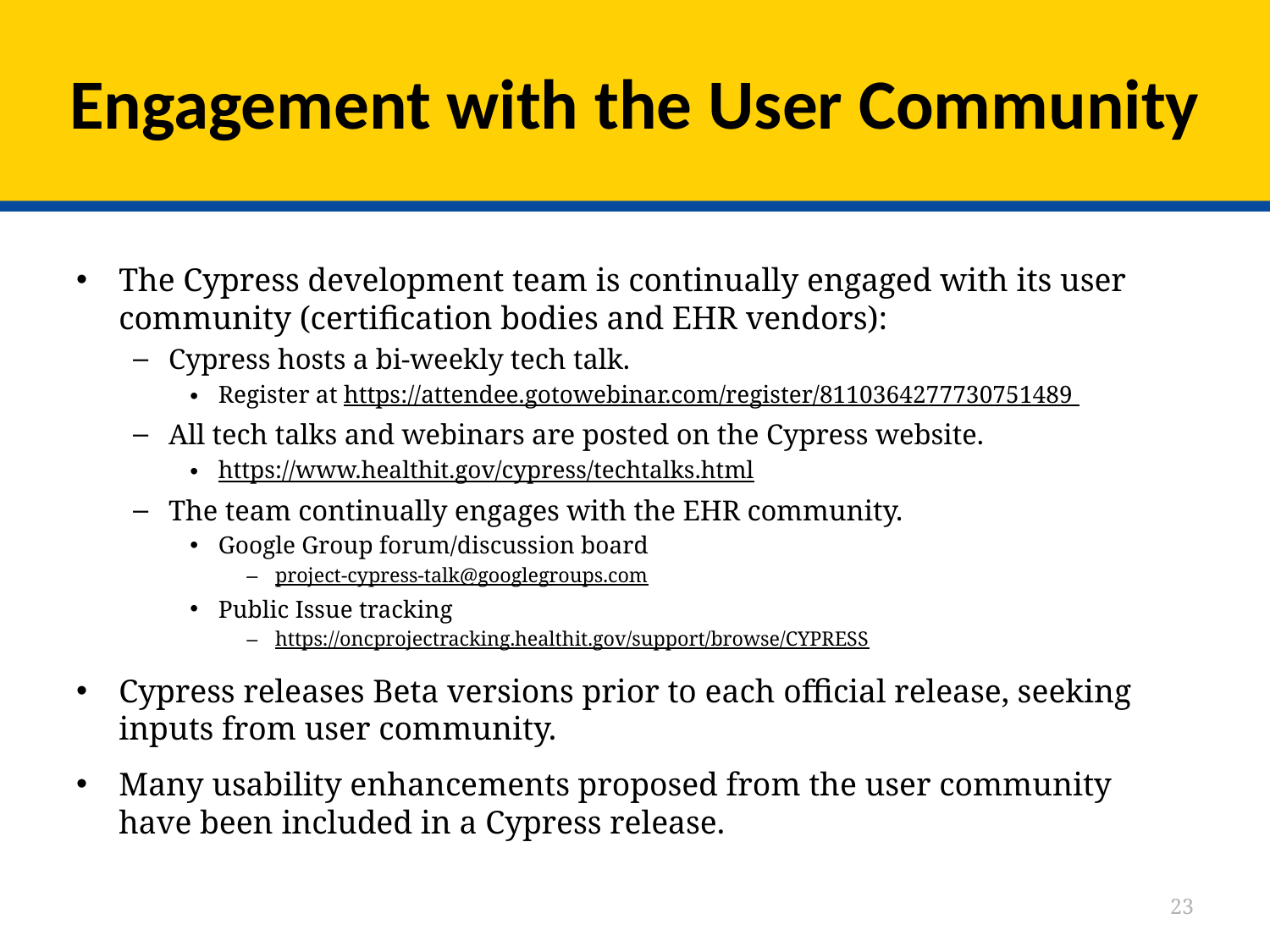

# Engagement with the User Community
The Cypress development team is continually engaged with its user community (certification bodies and EHR vendors):
Cypress hosts a bi-weekly tech talk.
Register at https://attendee.gotowebinar.com/register/8110364277730751489
All tech talks and webinars are posted on the Cypress website.
https://www.healthit.gov/cypress/techtalks.html
The team continually engages with the EHR community.
Google Group forum/discussion board
project-cypress-talk@googlegroups.com
Public Issue tracking
https://oncprojectracking.healthit.gov/support/browse/CYPRESS
Cypress releases Beta versions prior to each official release, seeking inputs from user community.
Many usability enhancements proposed from the user community have been included in a Cypress release.

23